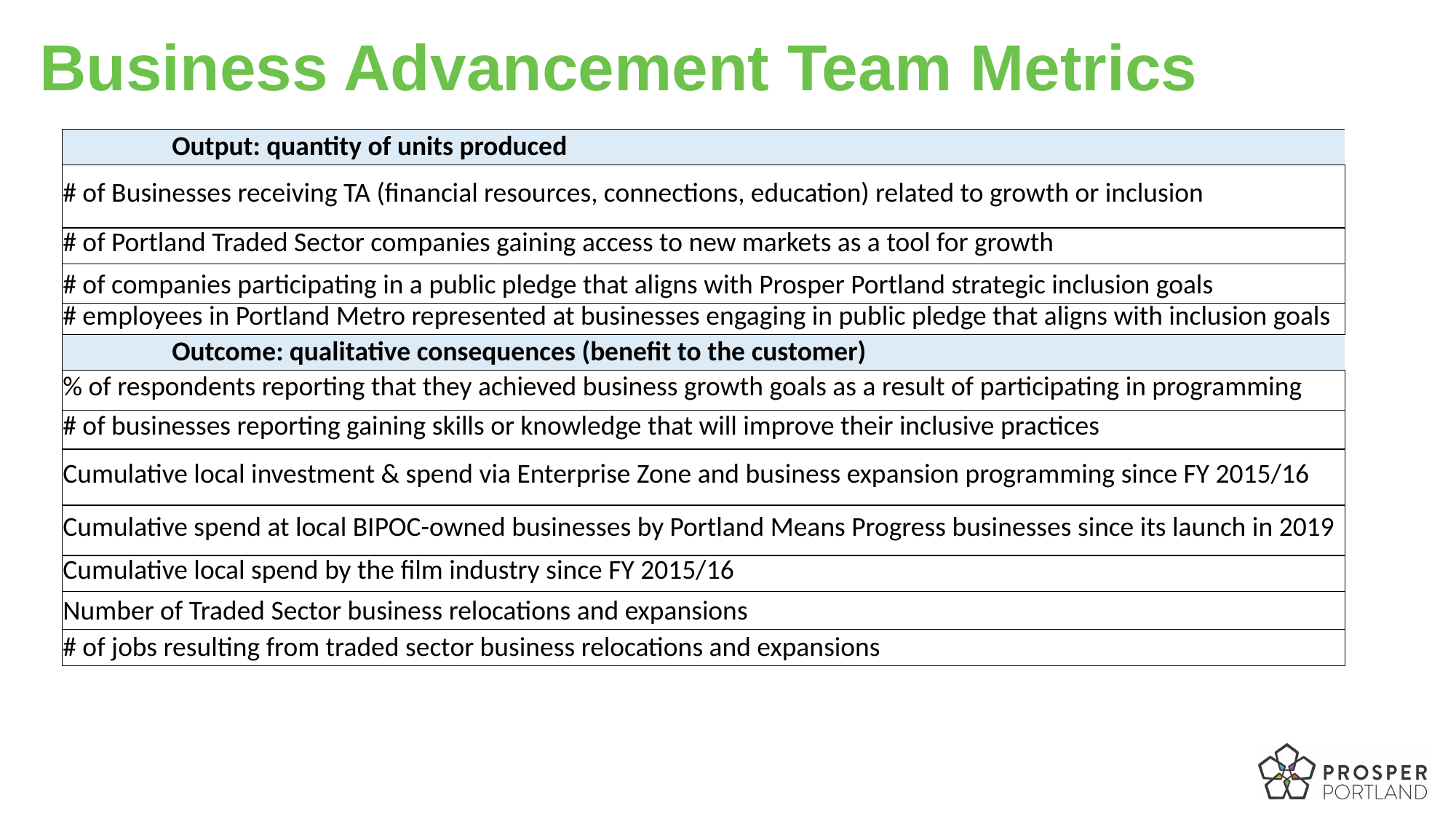

# Business Advancement Team Metrics
| Output: quantity of units produced |
| --- |
| # of Businesses receiving TA (financial resources, connections, education) related to growth or inclusion |
| # of Portland Traded Sector companies gaining access to new markets as a tool for growth |
| # of companies participating in a public pledge that aligns with Prosper Portland strategic inclusion goals |
| # employees in Portland Metro represented at businesses engaging in public pledge that aligns with inclusion goals |
| Outcome: qualitative consequences (benefit to the customer) |
| % of respondents reporting that they achieved business growth goals as a result of participating in programming |
| # of businesses reporting gaining skills or knowledge that will improve their inclusive practices |
| Cumulative local investment & spend via Enterprise Zone and business expansion programming since FY 2015/16 |
| Cumulative spend at local BIPOC-owned businesses by Portland Means Progress businesses since its launch in 2019 |
| Cumulative local spend by the film industry since FY 2015/16 |
| Number of Traded Sector business relocations and expansions |
| # of jobs resulting from traded sector business relocations and expansions |